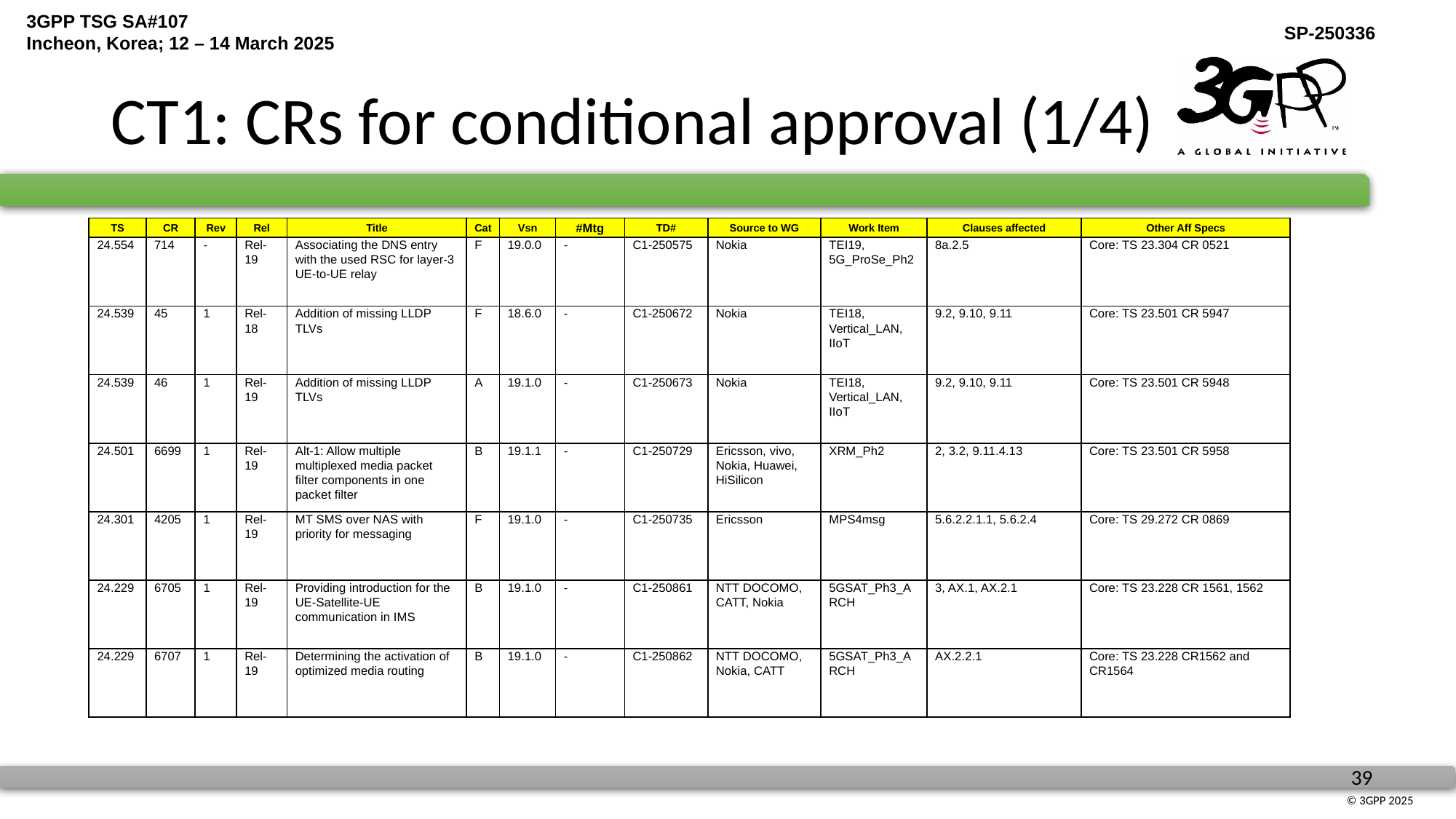

# CT1: CRs for conditional approval (1/4)
| TS | CR | Rev | Rel | Title | Cat | Vsn | #Mtg | TD# | Source to WG | Work Item | Clauses affected | Other Aff Specs |
| --- | --- | --- | --- | --- | --- | --- | --- | --- | --- | --- | --- | --- |
| 24.554 | 714 | - | Rel-19 | Associating the DNS entry with the used RSC for layer-3 UE-to-UE relay | F | 19.0.0 | - | C1-250575 | Nokia | TEI19, 5G\_ProSe\_Ph2 | 8a.2.5 | Core: TS 23.304 CR 0521 |
| 24.539 | 45 | 1 | Rel-18 | Addition of missing LLDP TLVs | F | 18.6.0 | - | C1-250672 | Nokia | TEI18, Vertical\_LAN, IIoT | 9.2, 9.10, 9.11 | Core: TS 23.501 CR 5947 |
| 24.539 | 46 | 1 | Rel-19 | Addition of missing LLDP TLVs | A | 19.1.0 | - | C1-250673 | Nokia | TEI18, Vertical\_LAN, IIoT | 9.2, 9.10, 9.11 | Core: TS 23.501 CR 5948 |
| 24.501 | 6699 | 1 | Rel-19 | Alt-1: Allow multiple multiplexed media packet filter components in one packet filter | B | 19.1.1 | - | C1-250729 | Ericsson, vivo, Nokia, Huawei, HiSilicon | XRM\_Ph2 | 2, 3.2, 9.11.4.13 | Core: TS 23.501 CR 5958 |
| 24.301 | 4205 | 1 | Rel-19 | MT SMS over NAS with priority for messaging | F | 19.1.0 | - | C1-250735 | Ericsson | MPS4msg | 5.6.2.2.1.1, 5.6.2.4 | Core: TS 29.272 CR 0869 |
| 24.229 | 6705 | 1 | Rel-19 | Providing introduction for the UE-Satellite-UE communication in IMS | B | 19.1.0 | - | C1-250861 | NTT DOCOMO, CATT, Nokia | 5GSAT\_Ph3\_ARCH | 3, AX.1, AX.2.1 | Core: TS 23.228 CR 1561, 1562 |
| 24.229 | 6707 | 1 | Rel-19 | Determining the activation of optimized media routing | B | 19.1.0 | - | C1-250862 | NTT DOCOMO, Nokia, CATT | 5GSAT\_Ph3\_ARCH | AX.2.2.1 | Core: TS 23.228 CR1562 and CR1564 |